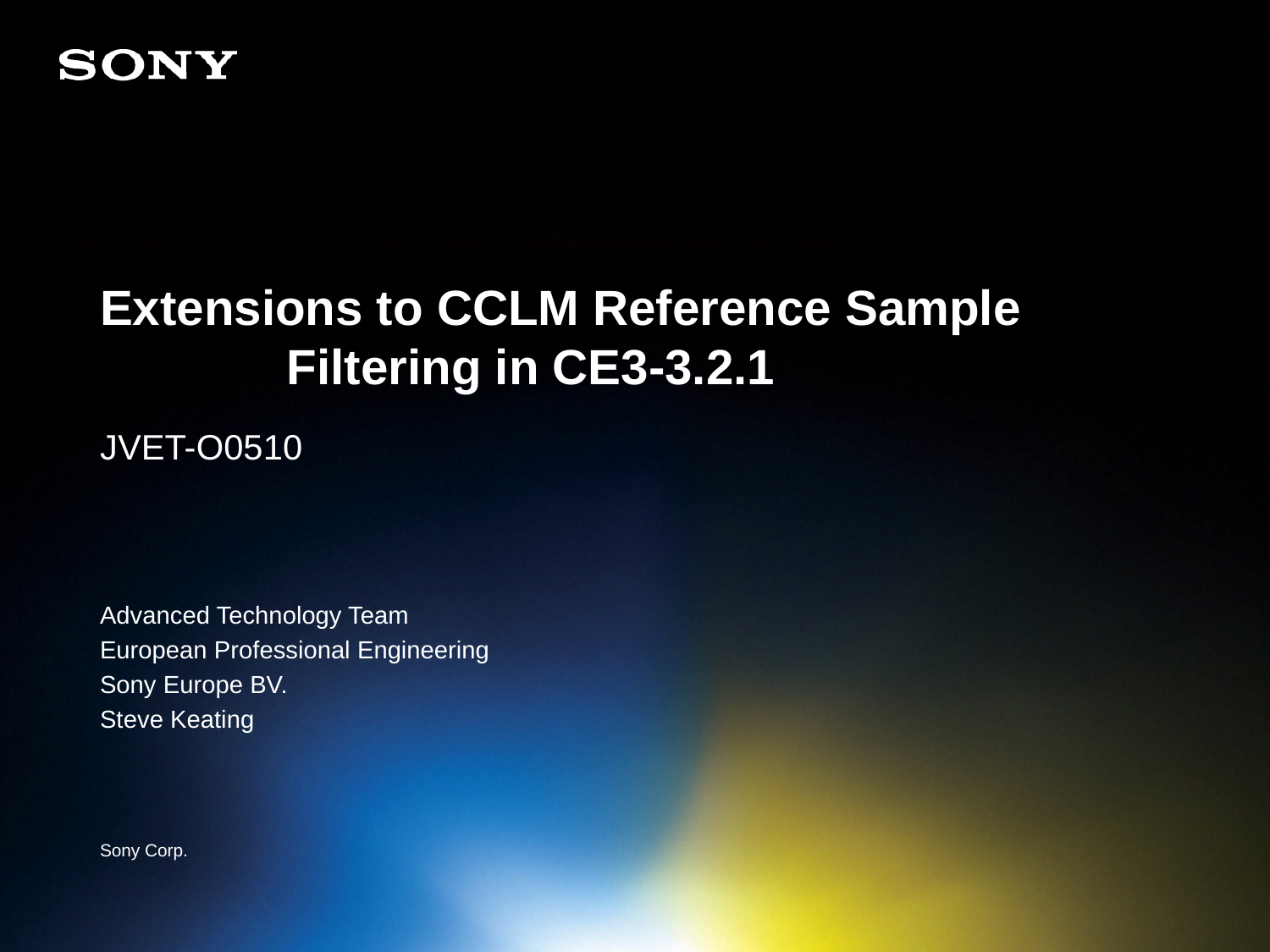

# Extensions to CCLM Reference Sample Filtering in CE3-3.2.1
JVET-O0510
Advanced Technology Team
European Professional Engineering
Sony Europe BV.
Steve Keating
Sony Corp.